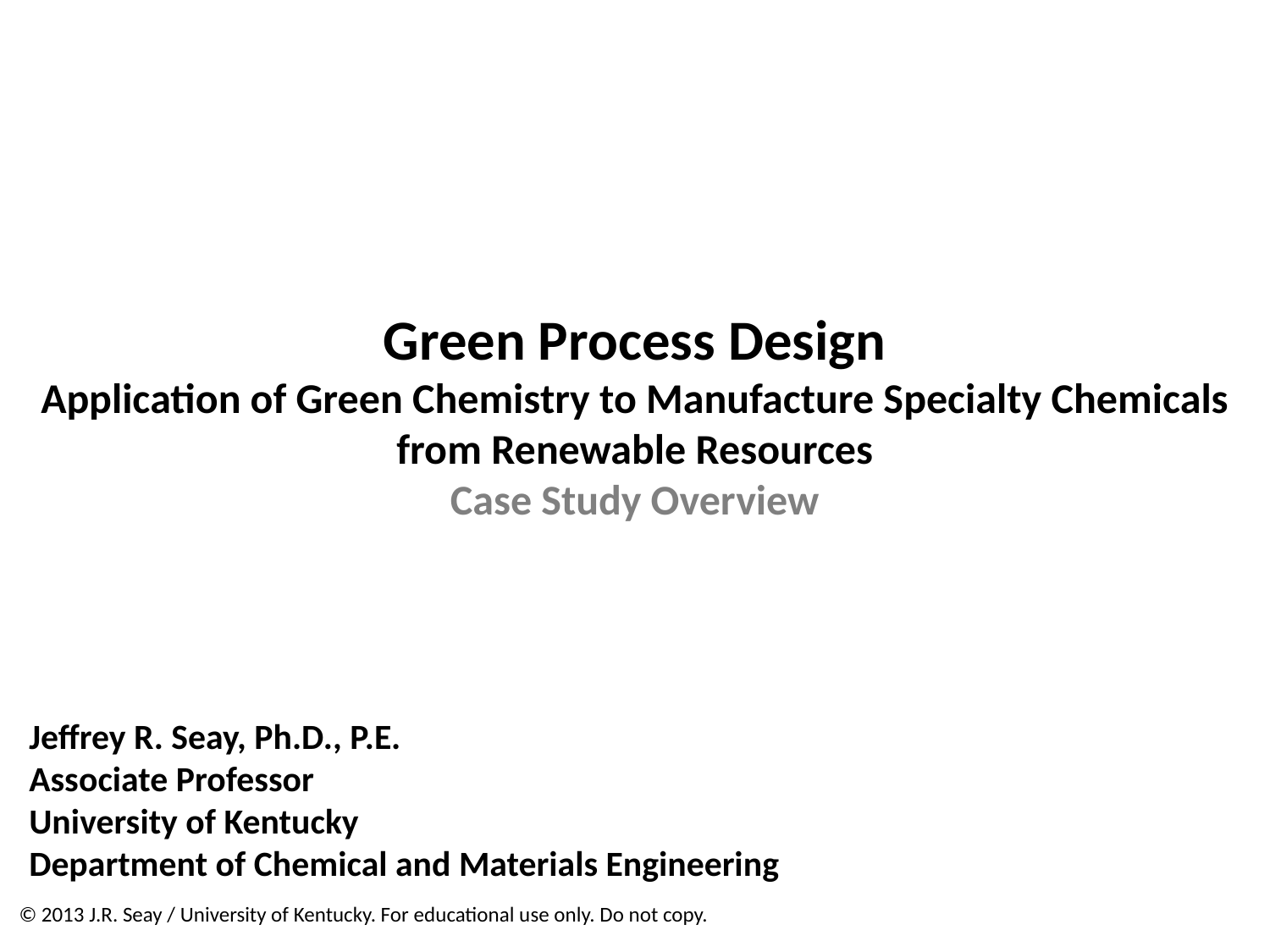

# Green Process Design Application of Green Chemistry to Manufacture Specialty Chemicals from Renewable Resources Case Study Overview
© 2013 J.R. Seay / University of Kentucky. For educational use only. Do not copy.